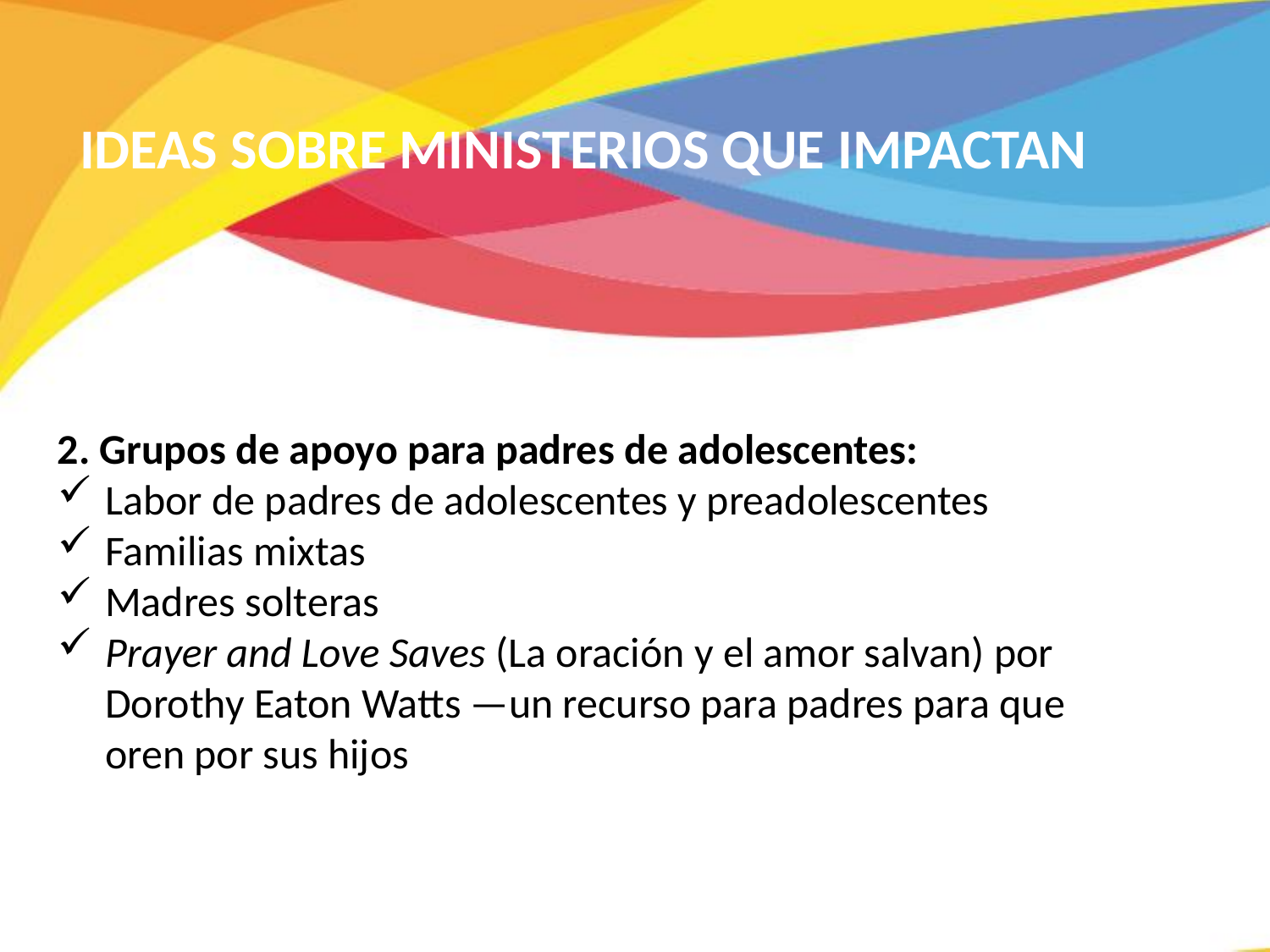

IDEAS SOBRE MINISTERIOS QUE IMPACTAN
2. Grupos de apoyo para padres de adolescentes:
Labor de padres de adolescentes y preadolescentes
Familias mixtas
Madres solteras
Prayer and Love Saves (La oración y el amor salvan) por Dorothy Eaton Watts —un recurso para padres para que oren por sus hijos